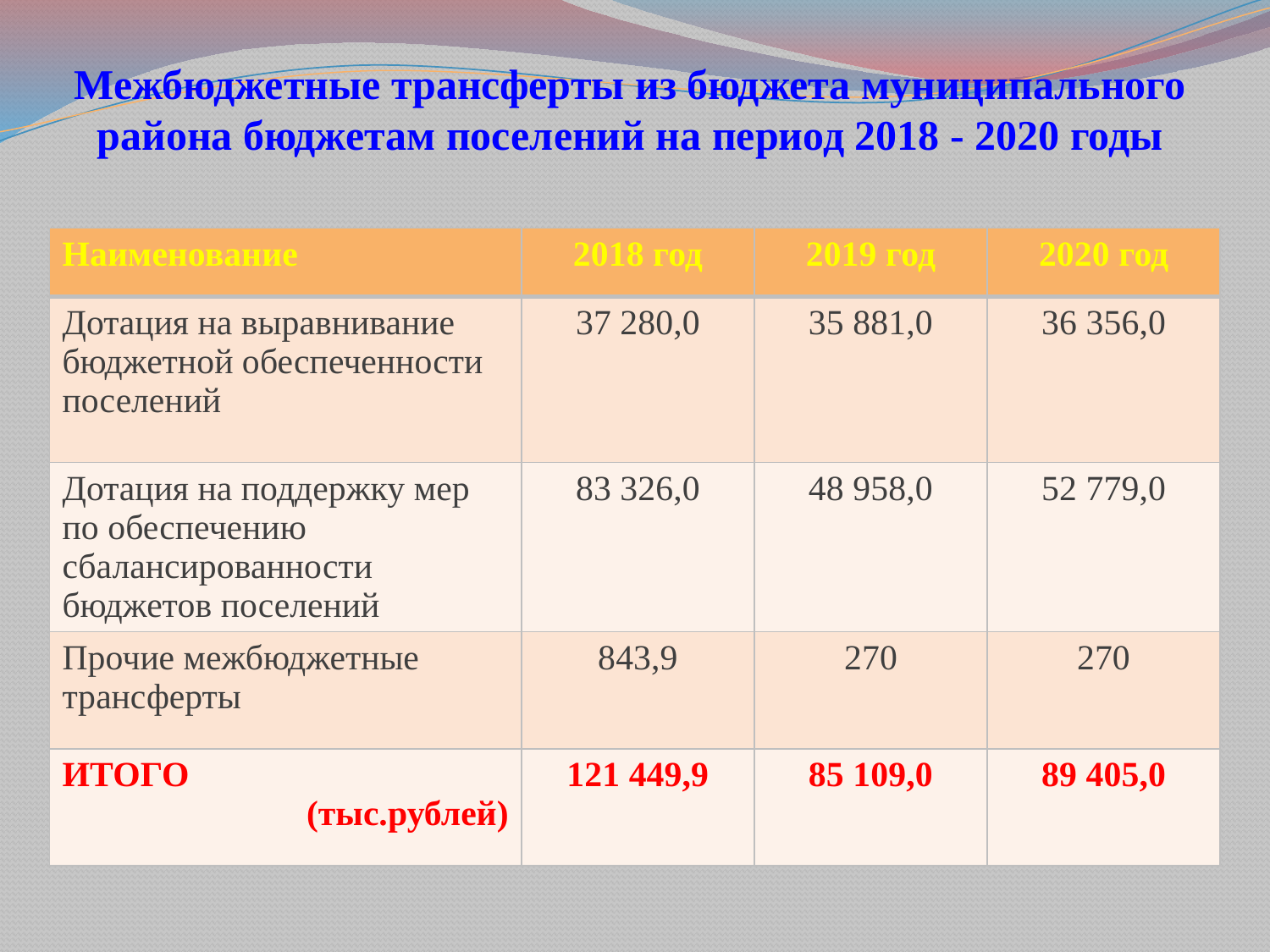

# Межбюджетные трансферты из бюджета муниципального района бюджетам поселений на период 2018 - 2020 годы
| Наименование | 2018 год | 2019 год | 2020 год |
| --- | --- | --- | --- |
| Дотация на выравнивание бюджетной обеспеченности поселений | 37 280,0 | 35 881,0 | 36 356,0 |
| Дотация на поддержку мер по обеспечению сбалансированности бюджетов поселений | 83 326,0 | 48 958,0 | 52 779,0 |
| Прочие межбюджетные трансферты | 843,9 | 270 | 270 |
| ИТОГО (тыс.рублей) | 121 449,9 | 85 109,0 | 89 405,0 |